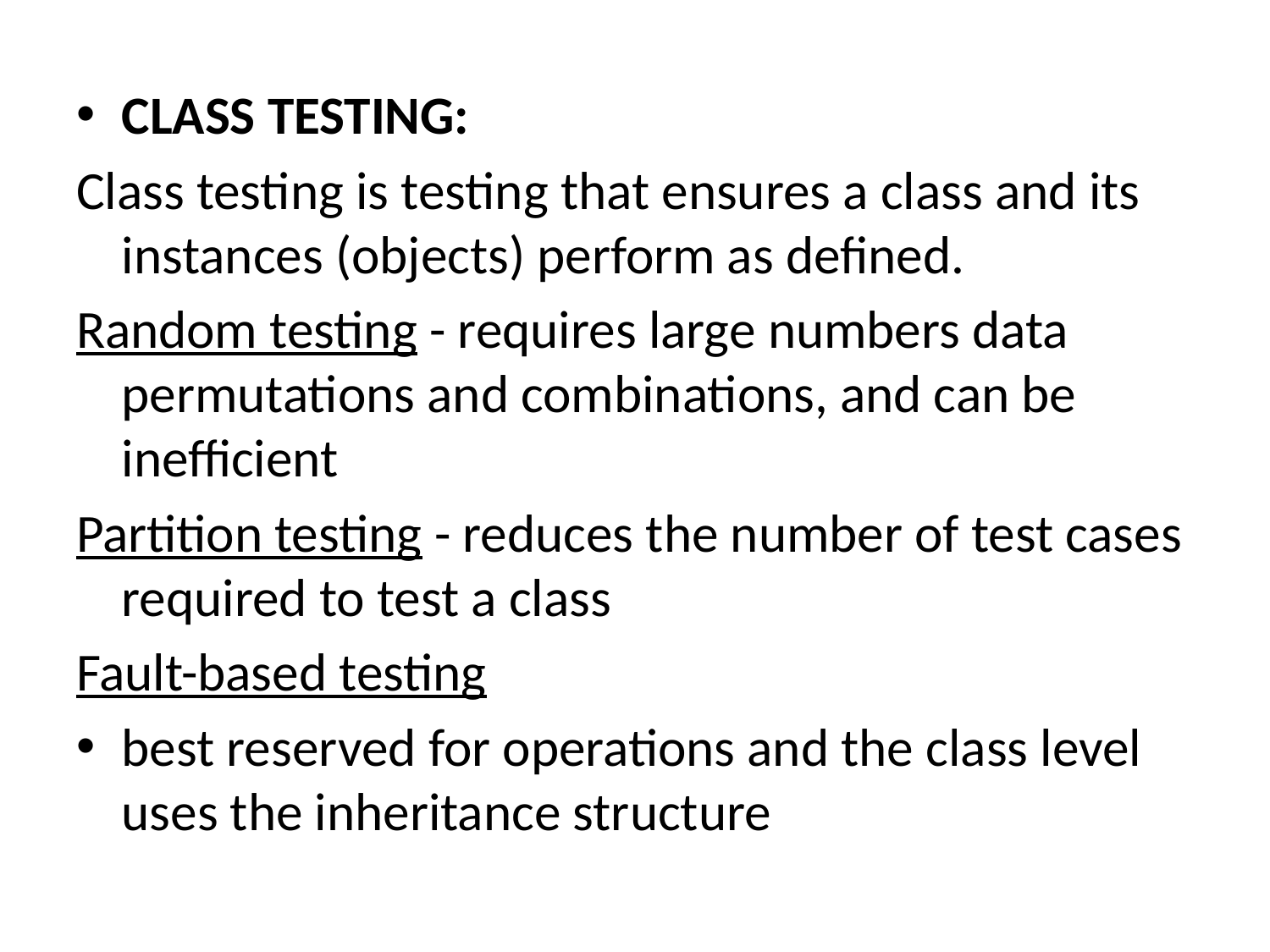

#
CLASS TESTING:
Class testing is testing that ensures a class and its instances (objects) perform as defined.
Random testing - requires large numbers data permutations and combinations, and can be inefficient
Partition testing - reduces the number of test cases required to test a class
Fault-based testing
best reserved for operations and the class level uses the inheritance structure